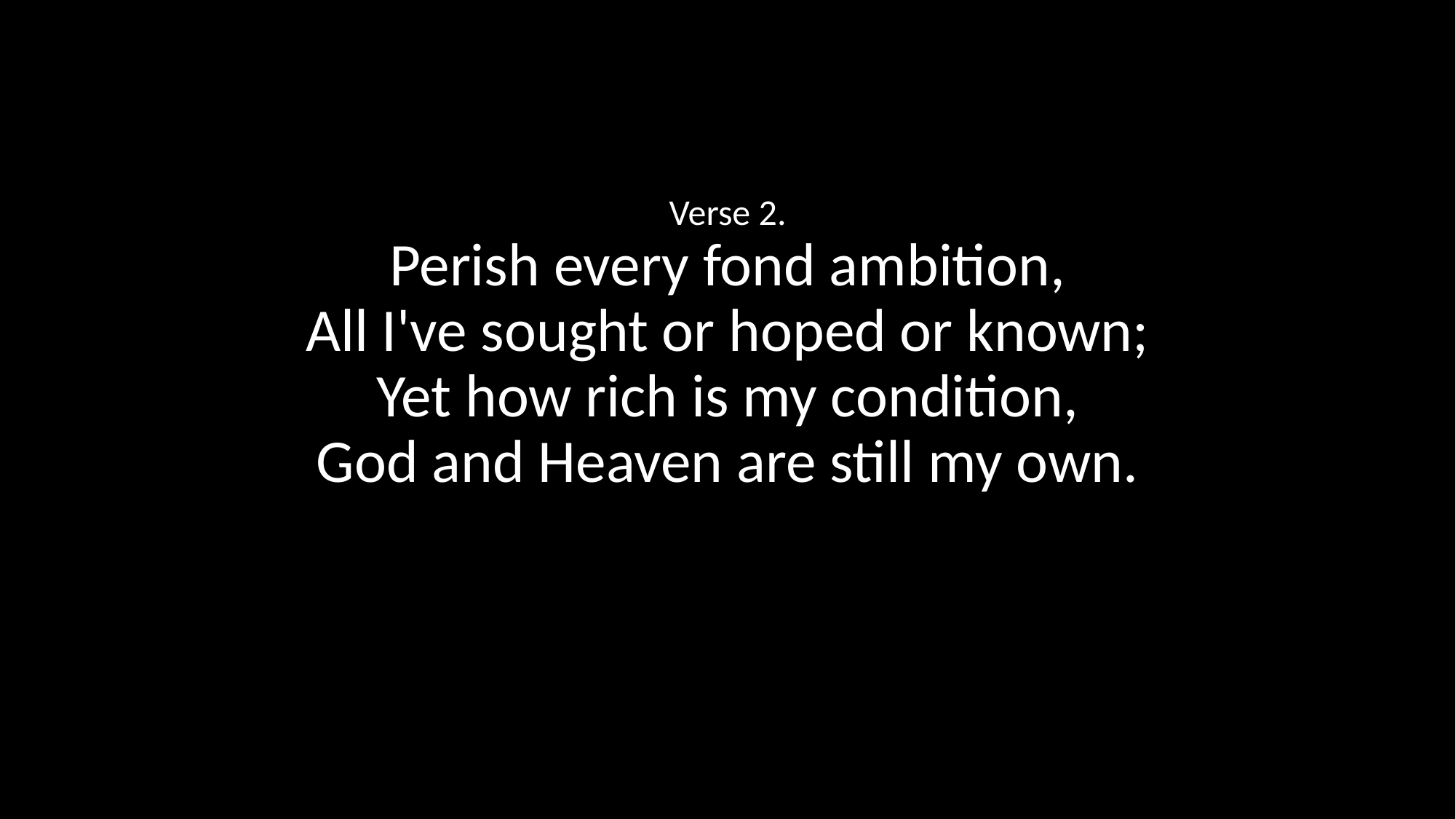

Verse 2.
Perish every fond ambition,
All I've sought or hoped or known;
Yet how rich is my condition,
God and Heaven are still my own.